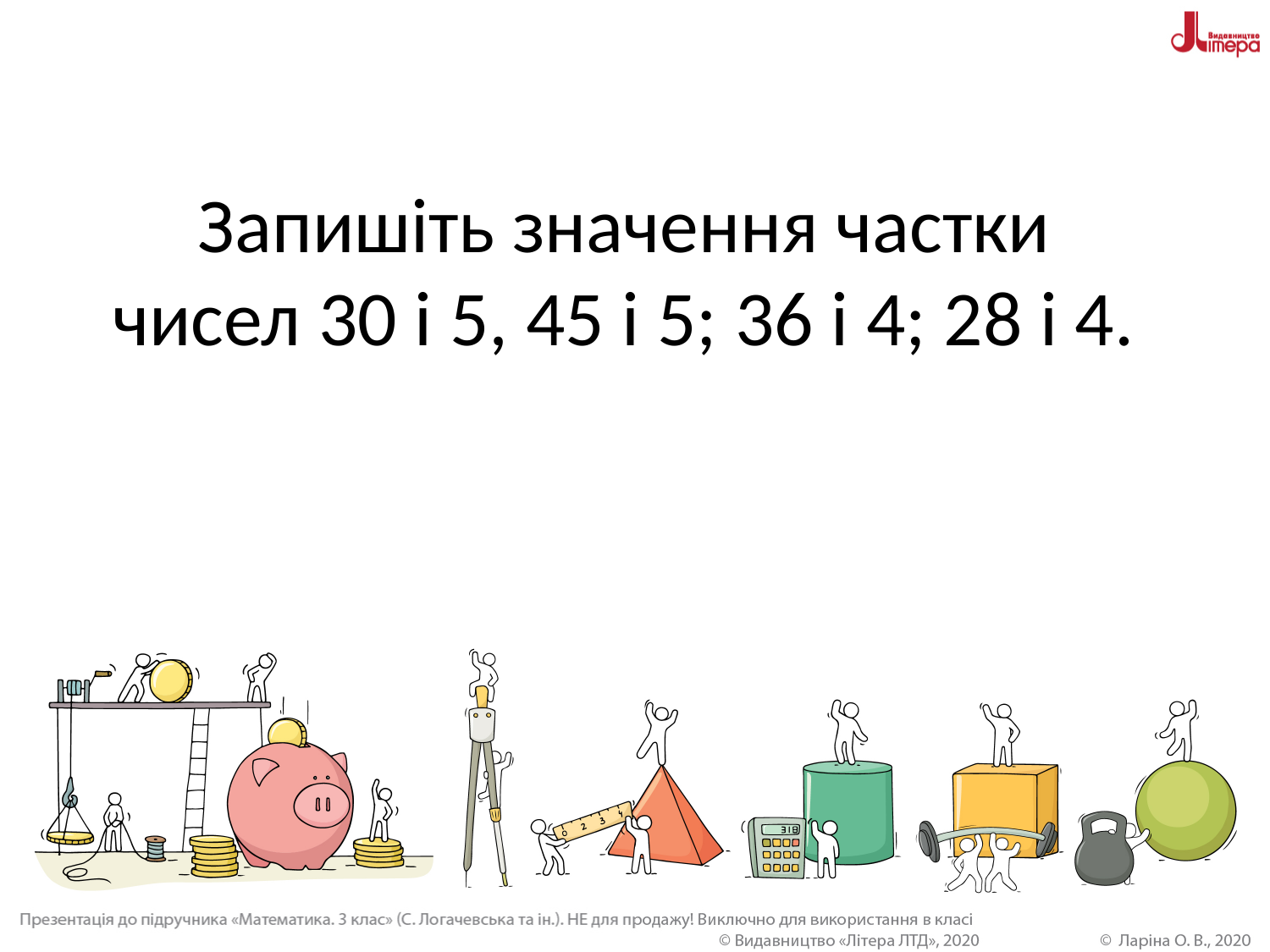

# Запишіть значення частки чисел 30 і 5, 45 і 5; 36 і 4; 28 і 4.